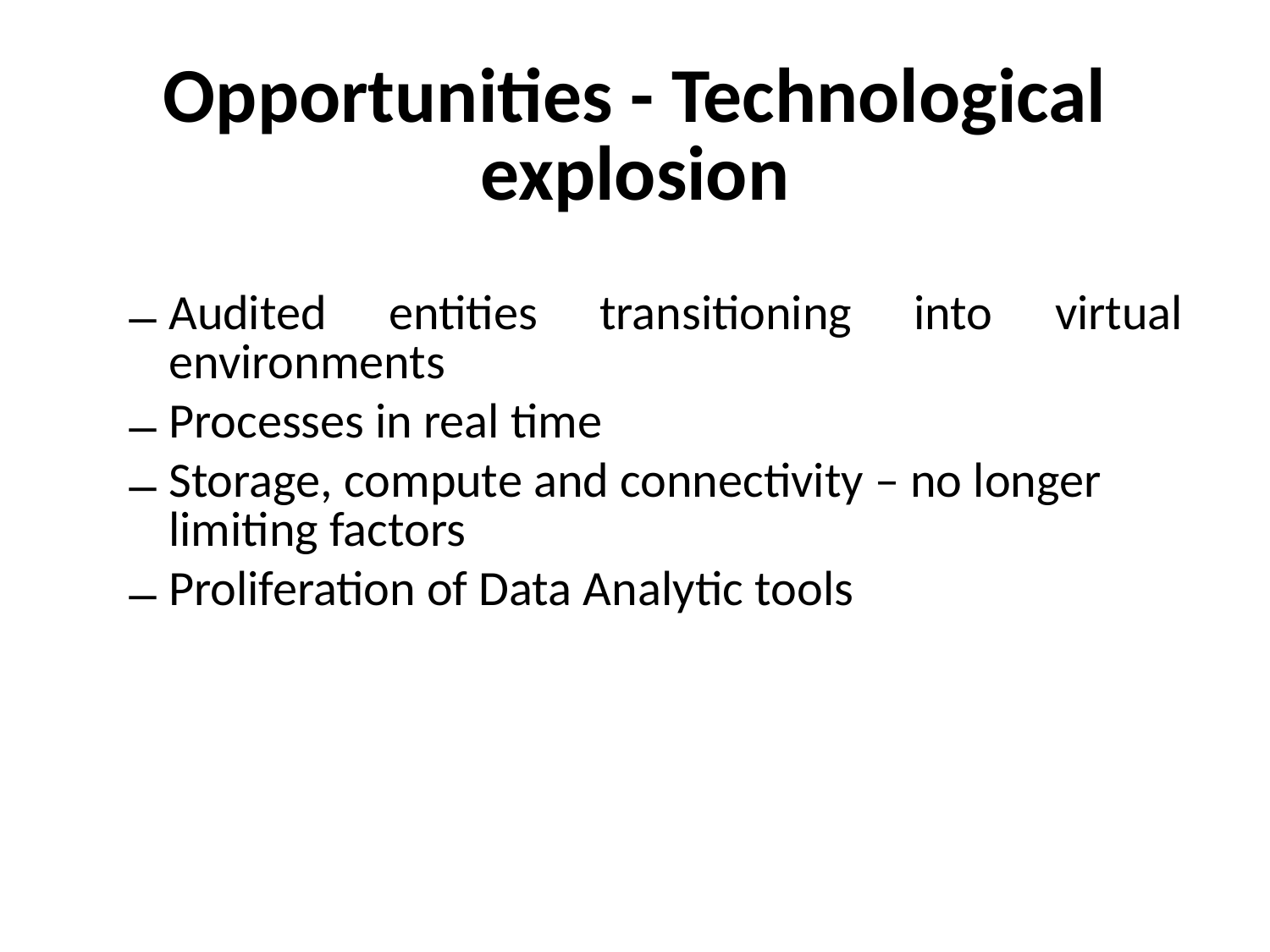

# Opportunities - Technological explosion
Audited entities transitioning into virtual environments
Processes in real time
Storage, compute and connectivity – no longer limiting factors
Proliferation of Data Analytic tools